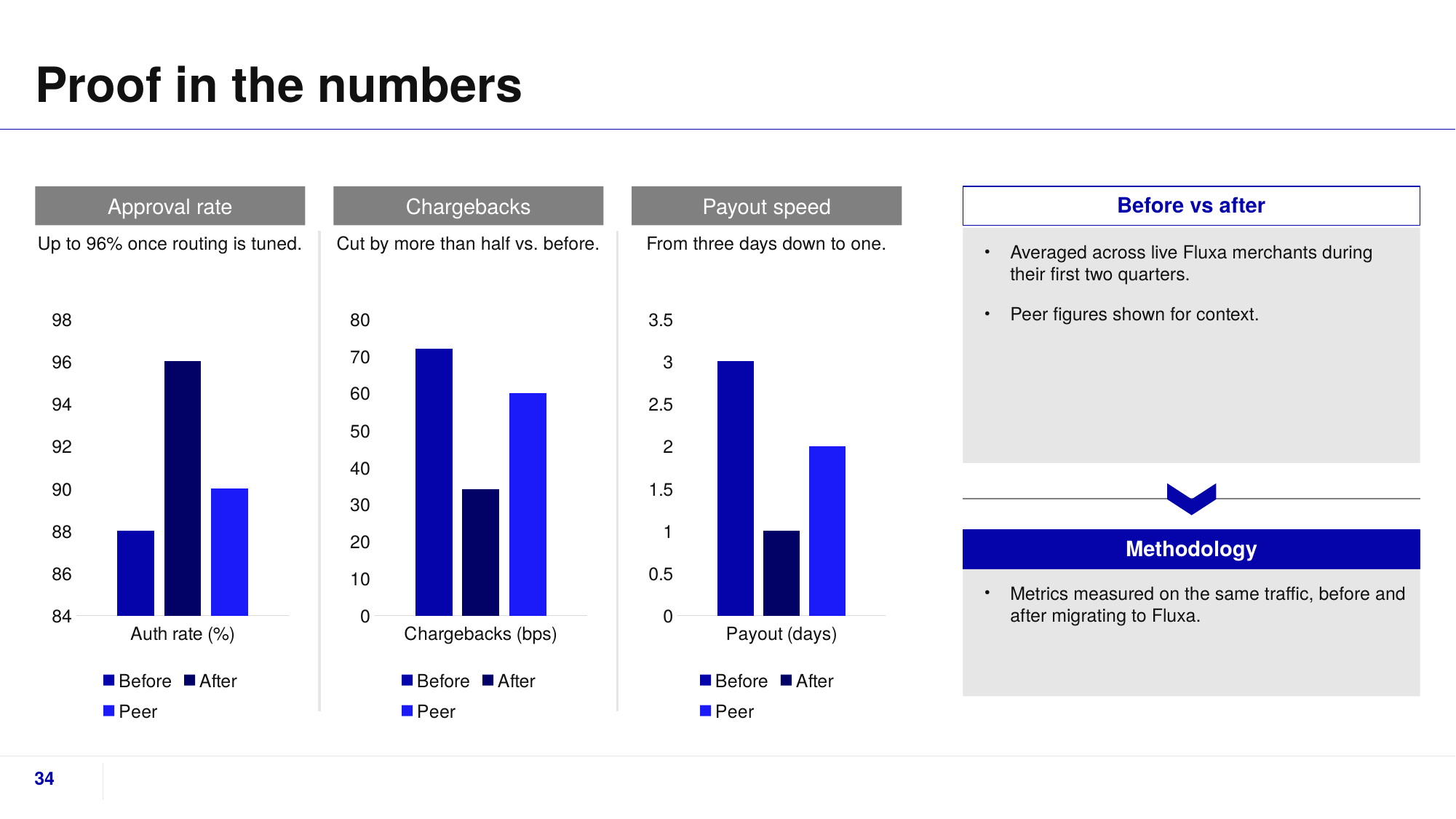

# Proof in the numbers
Approval rate
Up to 96% once routing is tuned.
Chargebacks
Cut by more than half vs. before.
Payout speed
From three days down to one.
Before vs after
Averaged across live Fluxa merchants during their first two quarters.
Peer figures shown for context.

### Chart

| Category | Before | After | Peer |
|---|---|---|---|
| Auth rate (%) | 88.0 | 96.0 | 90.0 |

### Chart

| Category | Before | After | Peer |
|---|---|---|---|
| Chargebacks (bps) | 72.0 | 34.0 | 60.0 |

### Chart

| Category | Before | After | Peer |
|---|---|---|---|
| Payout (days) | 3.0 | 1.0 | 2.0 |
Methodology
Metrics measured on the same traffic, before and after migrating to Fluxa.
34